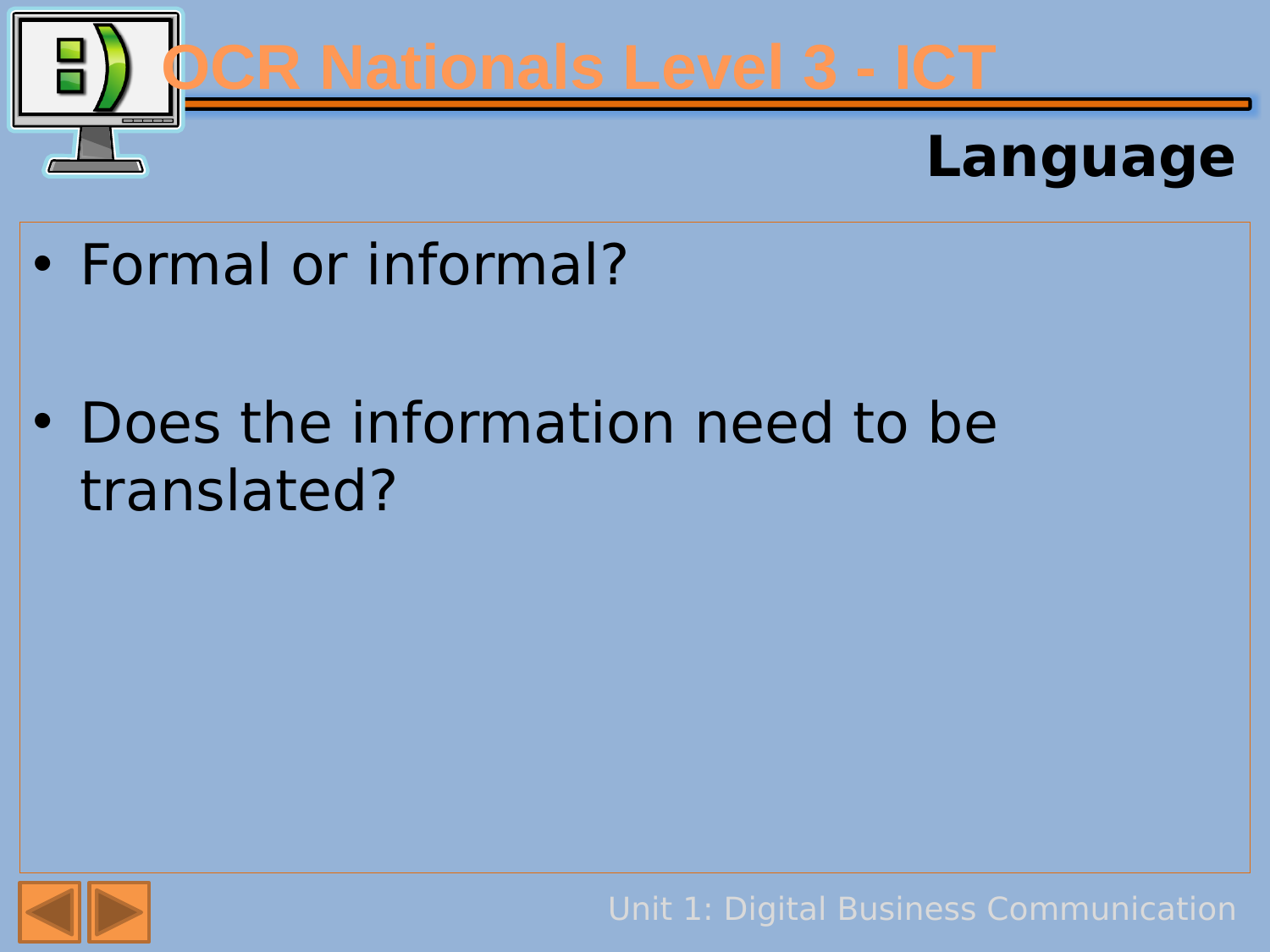

# Language
Formal or informal?

Does the information need to be translated?